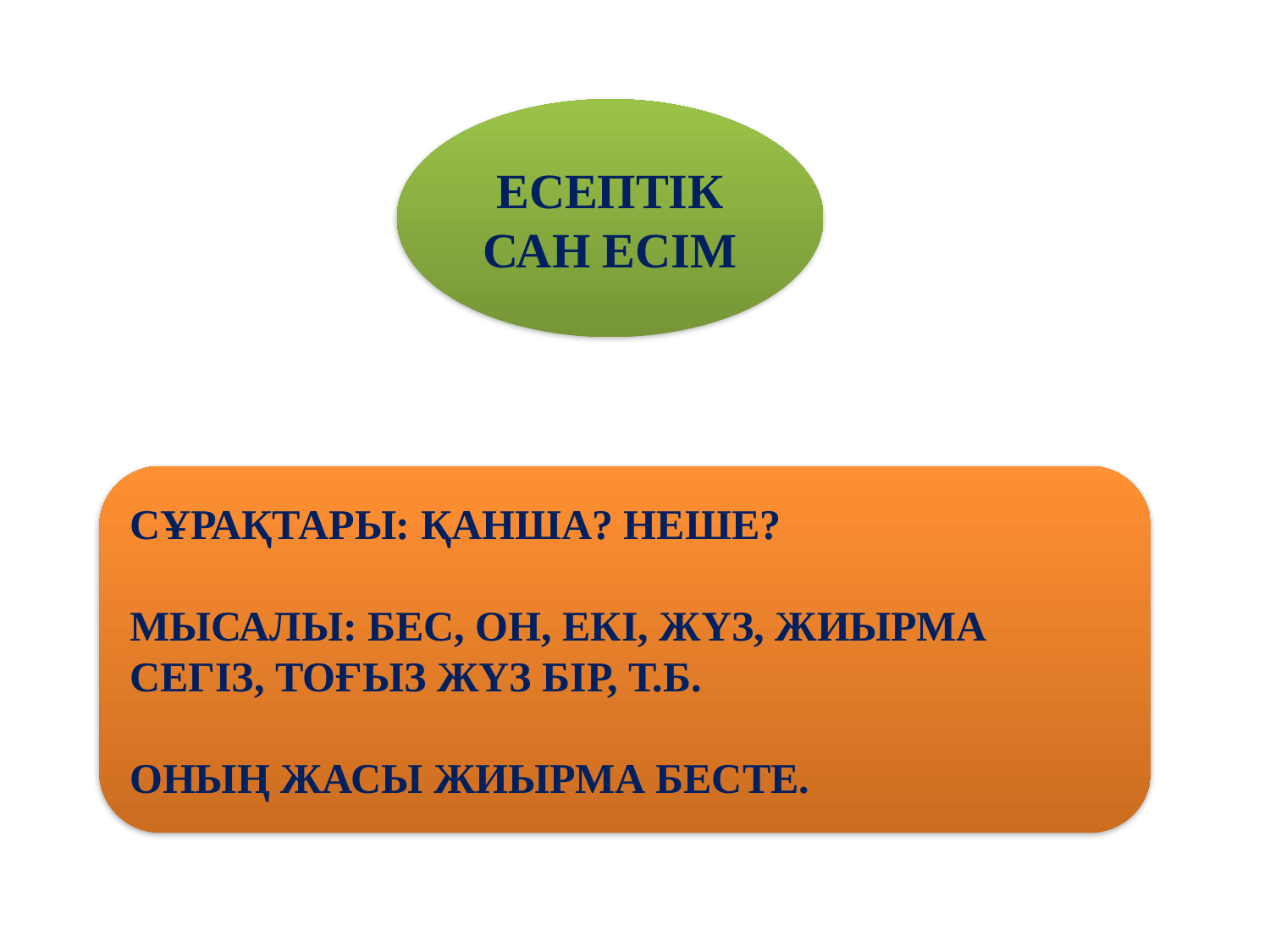

ЕСЕПТІК САН ЕСІМ
СҰРАҚТАРЫ: ҚАНША? НЕШЕ?

МЫСАЛЫ: БЕС, ОН, ЕКІ, ЖҮЗ, ЖИЫРМА СЕГІЗ, ТОҒЫЗ ЖҮЗ БІР, Т.Б.

ОНЫҢ ЖАСЫ ЖИЫРМА БЕСТЕ.